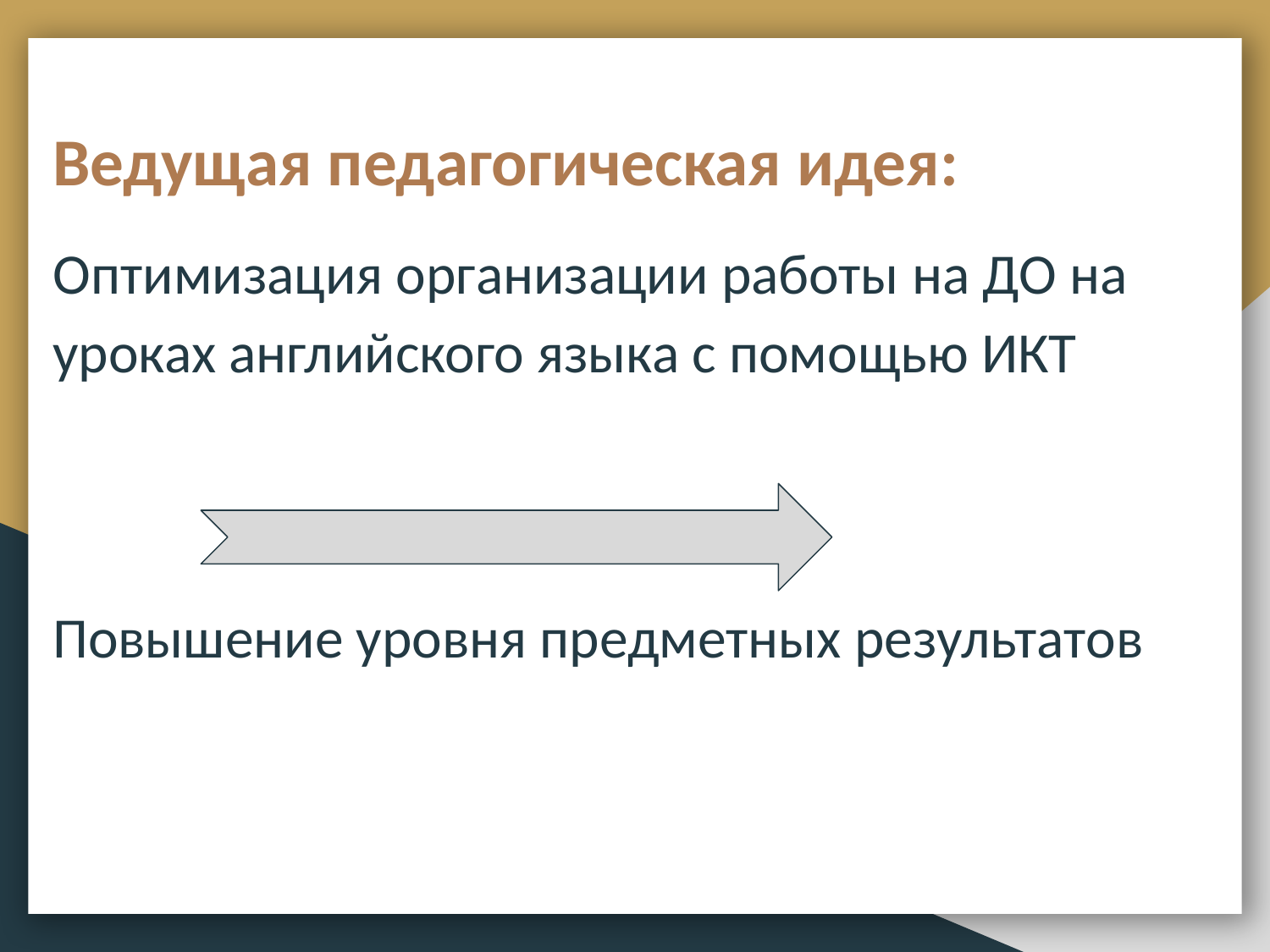

# Ведущая педагогическая идея:
Оптимизация организации работы на ДО на уроках английского языка с помощью ИКТ

Повышение уровня предметных результатов